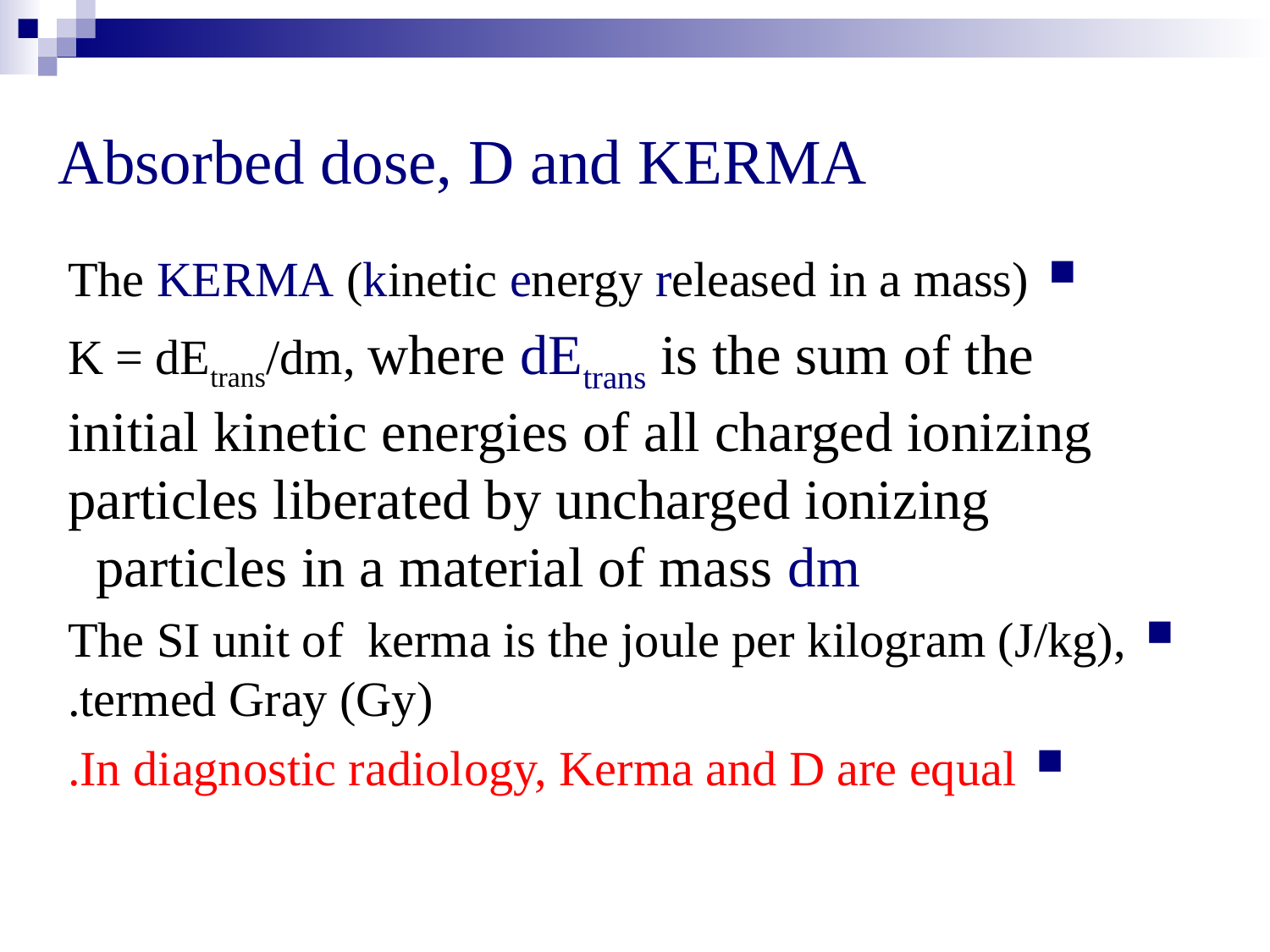

Absorbed dose, D and KERMA
The KERMA (kinetic energy released in a mass)
		K = dEtrans/dm, where dEtrans is the sum of the initial kinetic energies of all charged ionizing particles liberated by uncharged ionizing particles in a material of mass dm
The SI unit of  kerma is the joule per kilogram (J/kg), termed Gray (Gy).
In diagnostic radiology, Kerma and D are equal.